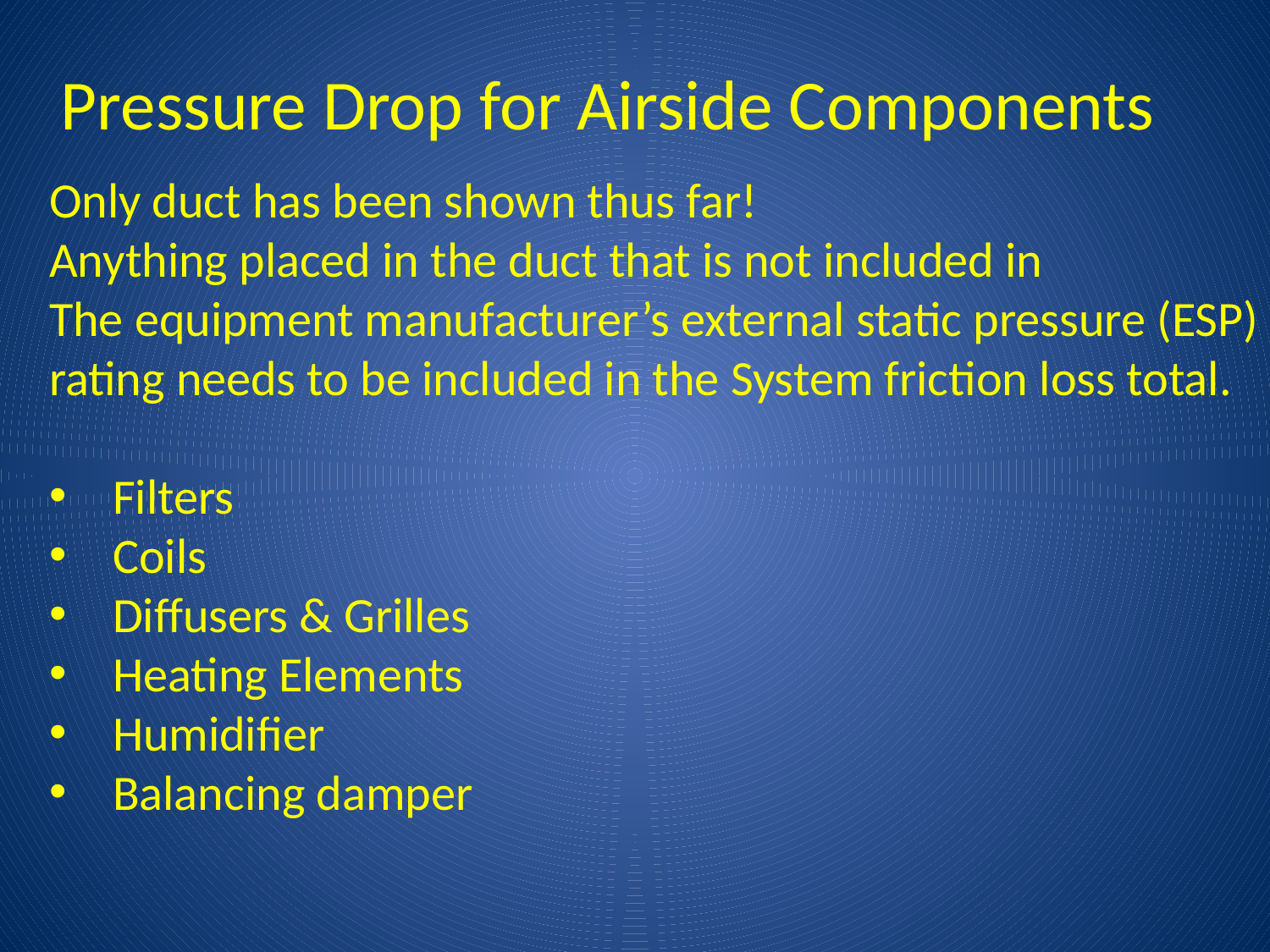

Pressure Drop for Airside Components
Only duct has been shown thus far!
Anything placed in the duct that is not included in
The equipment manufacturer’s external static pressure (ESP)
rating needs to be included in the System friction loss total.

Filters
Coils
Diffusers & Grilles
Heating Elements
Humidifier
Balancing damper